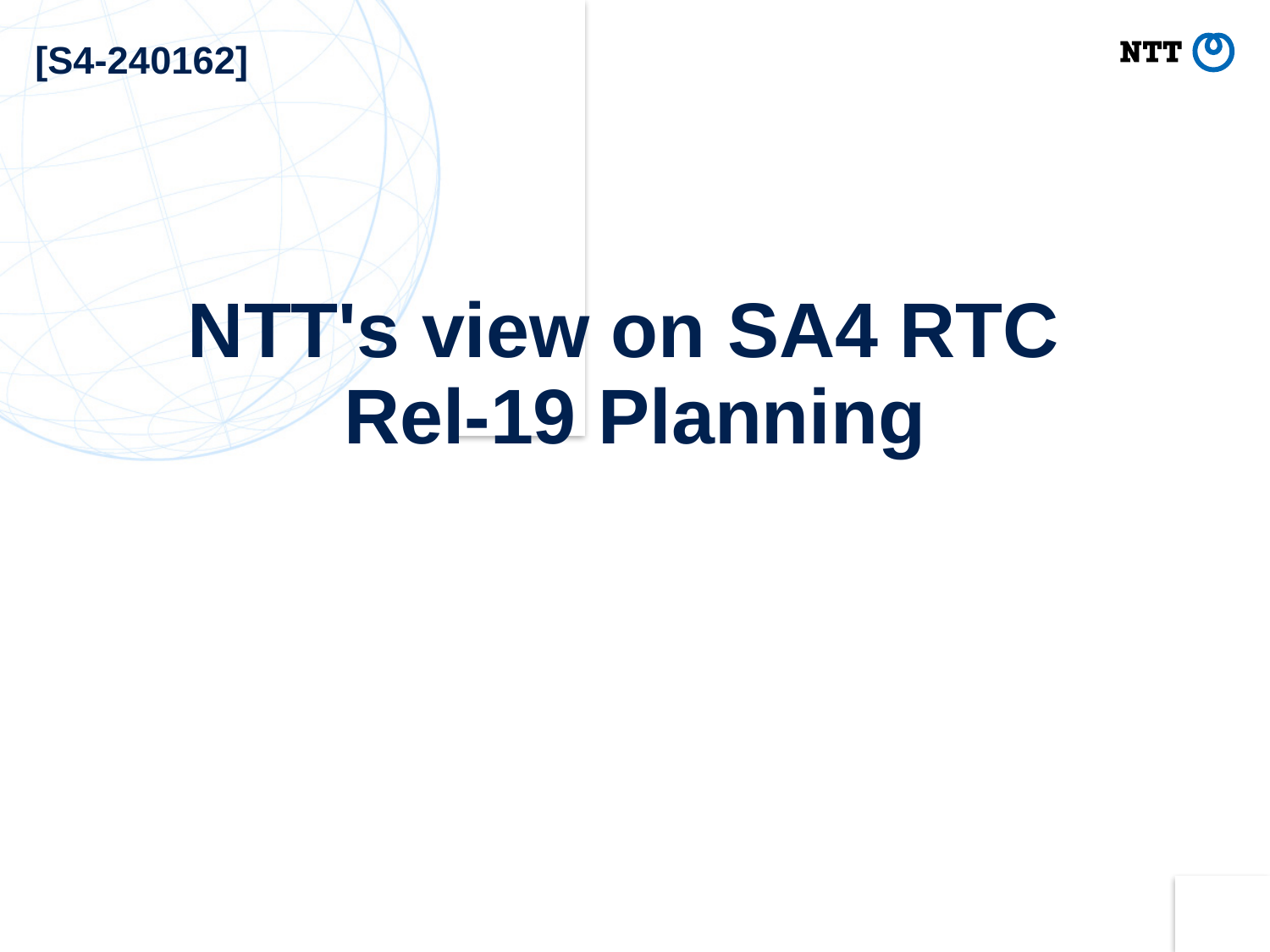

[S4-240162]
NTT's view on SA4 RTC
Rel-19 Planning